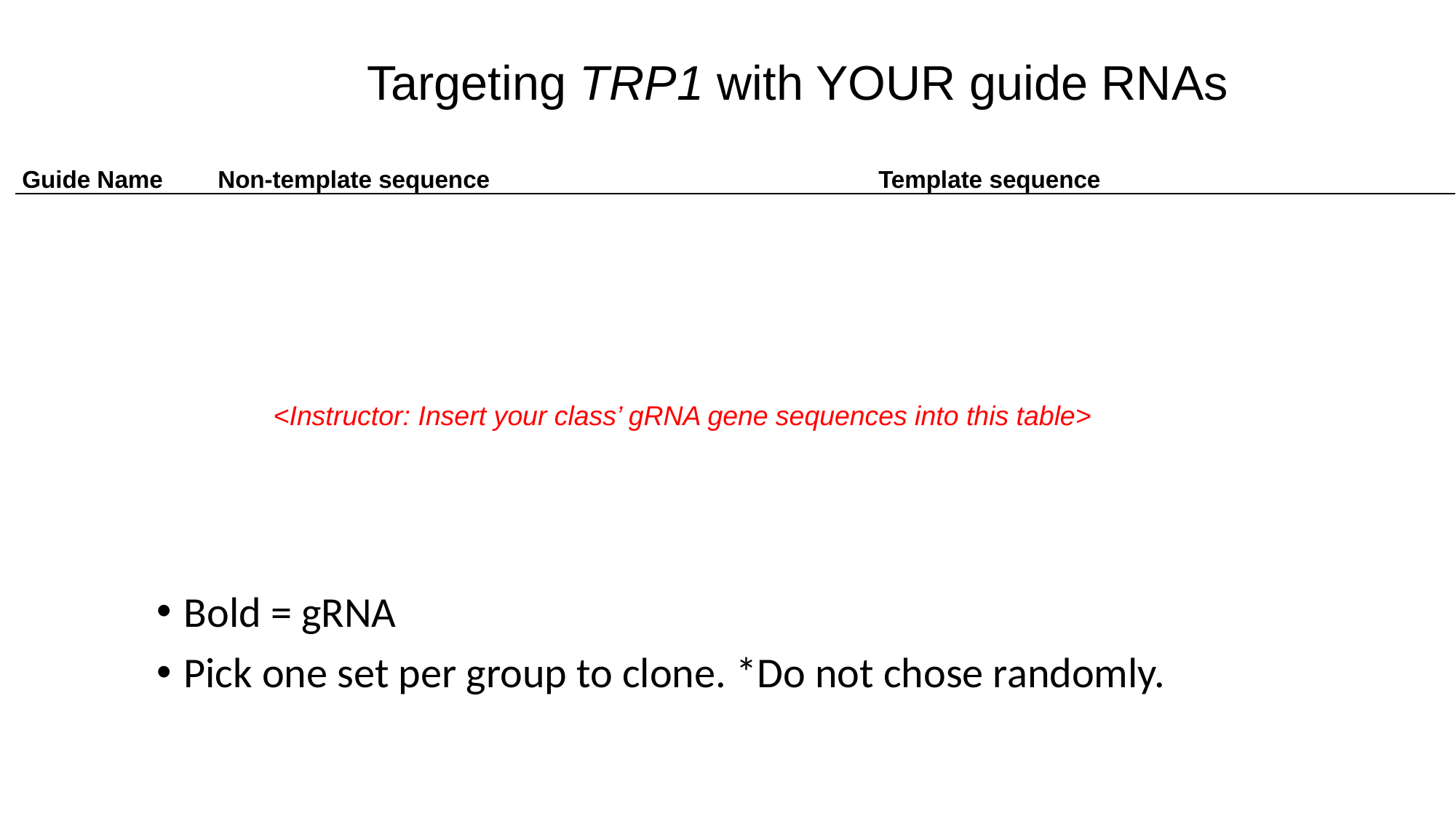

Targeting TRP1 with YOUR guide RNAs
| Guide Name | Non-template sequence | Template sequence |
| --- | --- | --- |
|  |  |  |
|  |  |  |
|  |  |  |
|  |  |  |
|  |  |  |
<Instructor: Insert your class’ gRNA gene sequences into this table>
Bold = gRNA
Pick one set per group to clone. *Do not chose randomly.